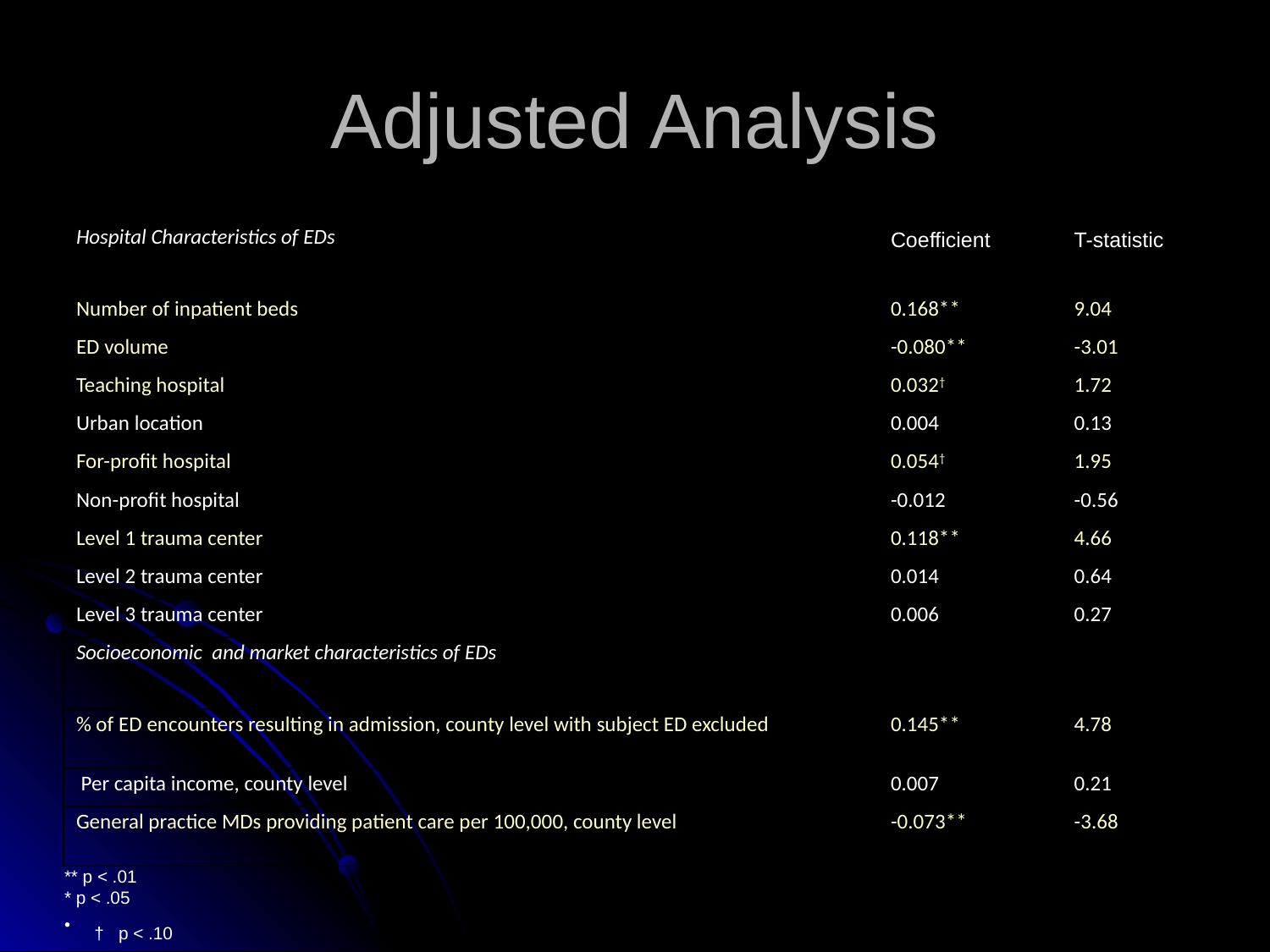

# Adjusted Analysis
| Hospital Characteristics of EDs | Coefficient | T-statistic |
| --- | --- | --- |
| Number of inpatient beds | 0.168\*\* | 9.04 |
| ED volume | -0.080\*\* | -3.01 |
| Teaching hospital | 0.032† | 1.72 |
| Urban location | 0.004 | 0.13 |
| For-profit hospital | 0.054† | 1.95 |
| Non-profit hospital | -0.012 | -0.56 |
| Level 1 trauma center | 0.118\*\* | 4.66 |
| Level 2 trauma center | 0.014 | 0.64 |
| Level 3 trauma center | 0.006 | 0.27 |
| Socioeconomic and market characteristics of EDs |  |  |
| % of ED encounters resulting in admission, county level with subject ED excluded | 0.145\*\* | 4.78 |
| Per capita income, county level | 0.007 | 0.21 |
| General practice MDs providing patient care per 100,000, county level | -0.073\*\* | -3.68 |
** p < .01
* p < .05
†   p < .10